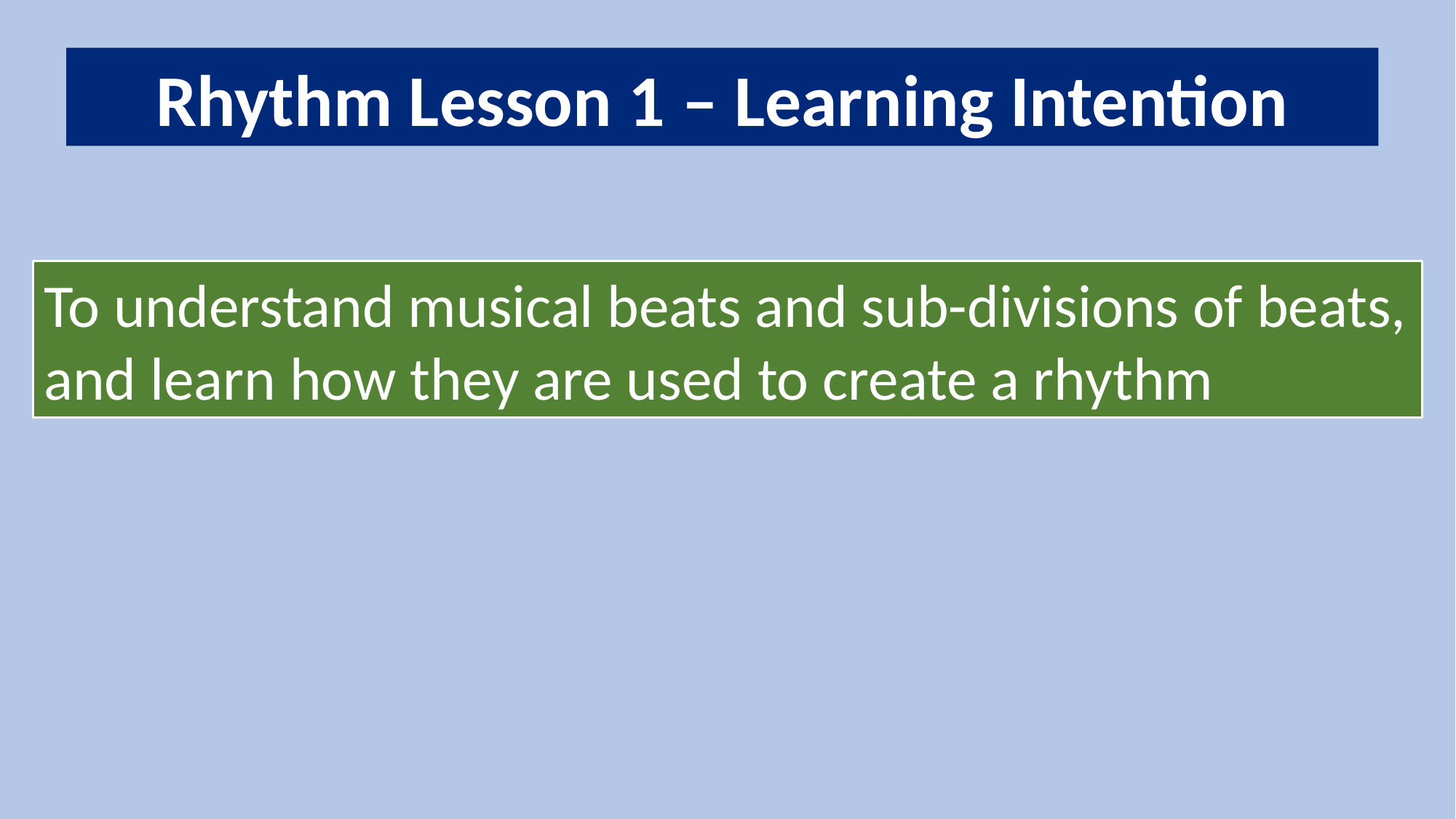

Rhythm Lesson 1 – Learning Intention
To understand musical beats and sub-divisions of beats, and learn how they are used to create a rhythm